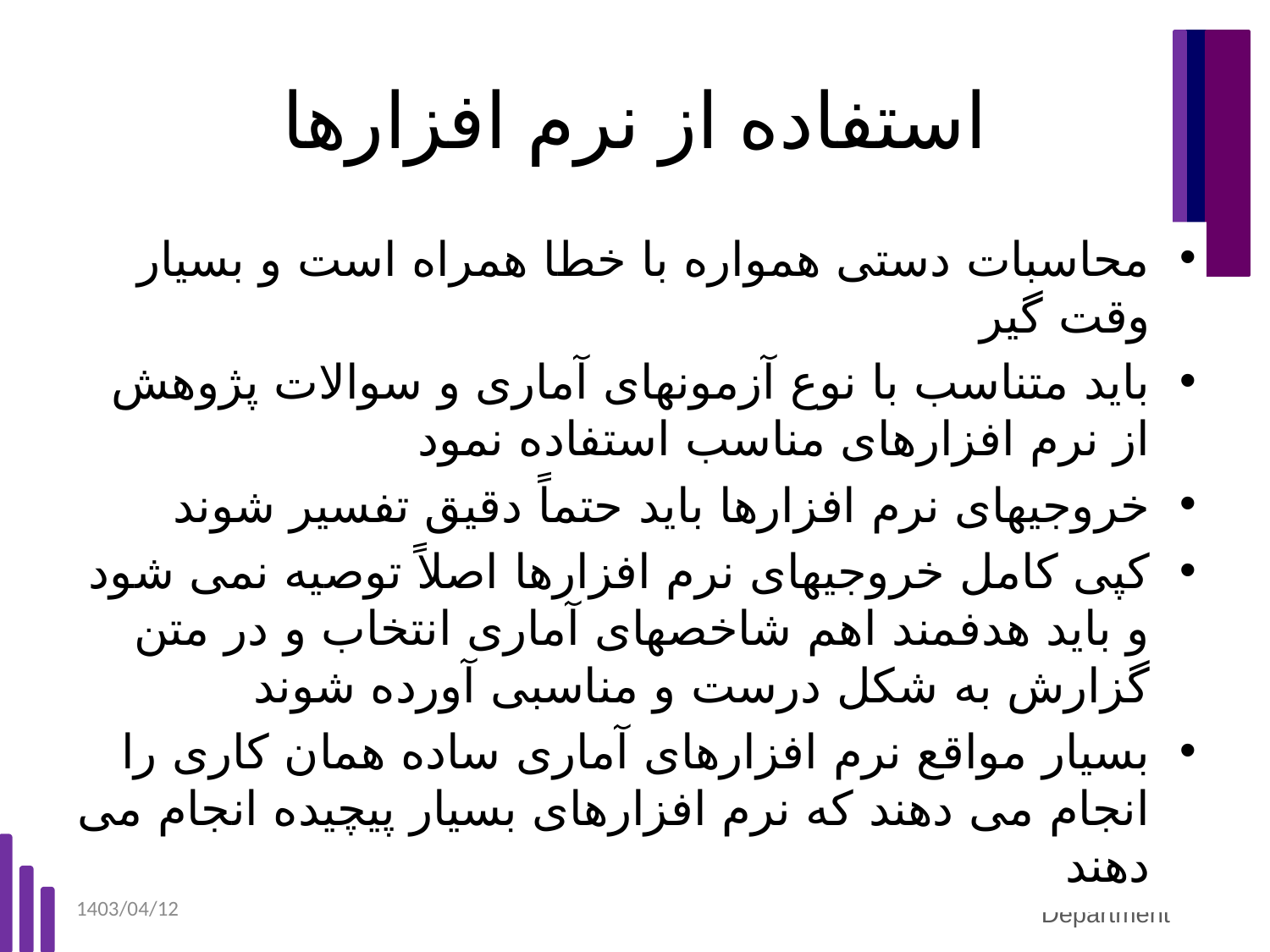

# استفاده از نرم افزارها
محاسبات دستی همواره با خطا همراه است و بسیار وقت گیر
باید متناسب با نوع آزمونهای آماری و سوالات پژوهش از نرم افزارهای مناسب استفاده نمود
خروجیهای نرم افزارها باید حتماً دقیق تفسیر شوند
کپی کامل خروجیهای نرم افزارها اصلاً توصیه نمی شود و باید هدفمند اهم شاخصهای آماری انتخاب و در متن گزارش به شکل درست و مناسبی آورده شوند
بسیار مواقع نرم افزارهای آماری ساده همان کاری را انجام می دهند که نرم افزارهای بسیار پیچیده انجام می دهند
1403/04/12